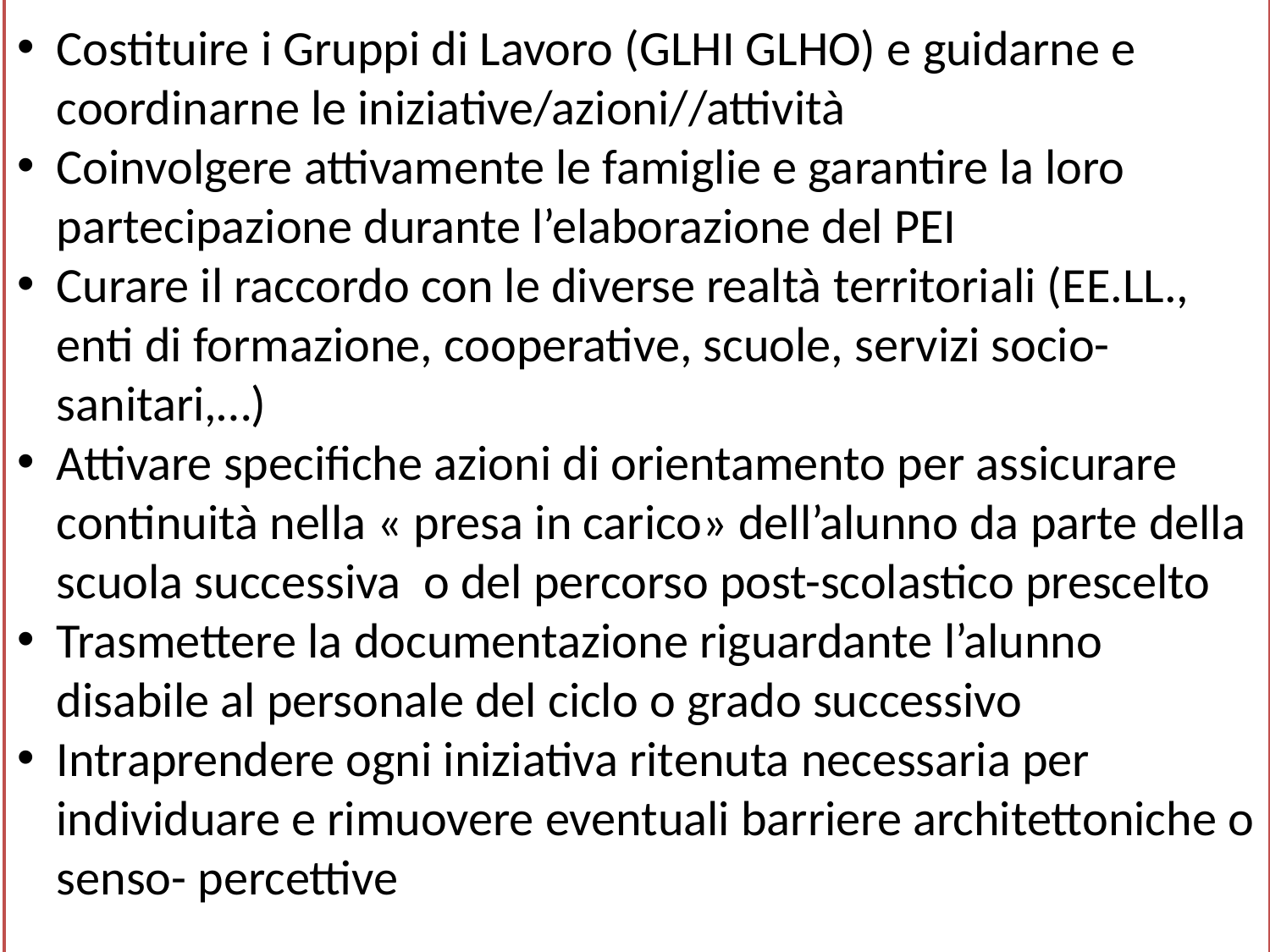

Costituire i Gruppi di Lavoro (GLHI GLHO) e guidarne e coordinarne le iniziative/azioni//attività
Coinvolgere attivamente le famiglie e garantire la loro partecipazione durante l’elaborazione del PEI
Curare il raccordo con le diverse realtà territoriali (EE.LL., enti di formazione, cooperative, scuole, servizi socio-sanitari,…)
Attivare specifiche azioni di orientamento per assicurare continuità nella « presa in carico» dell’alunno da parte della scuola successiva  o del percorso post-scolastico prescelto
Trasmettere la documentazione riguardante l’alunno disabile al personale del ciclo o grado successivo
Intraprendere ogni iniziativa ritenuta necessaria per individuare e rimuovere eventuali barriere architettoniche o senso- percettive